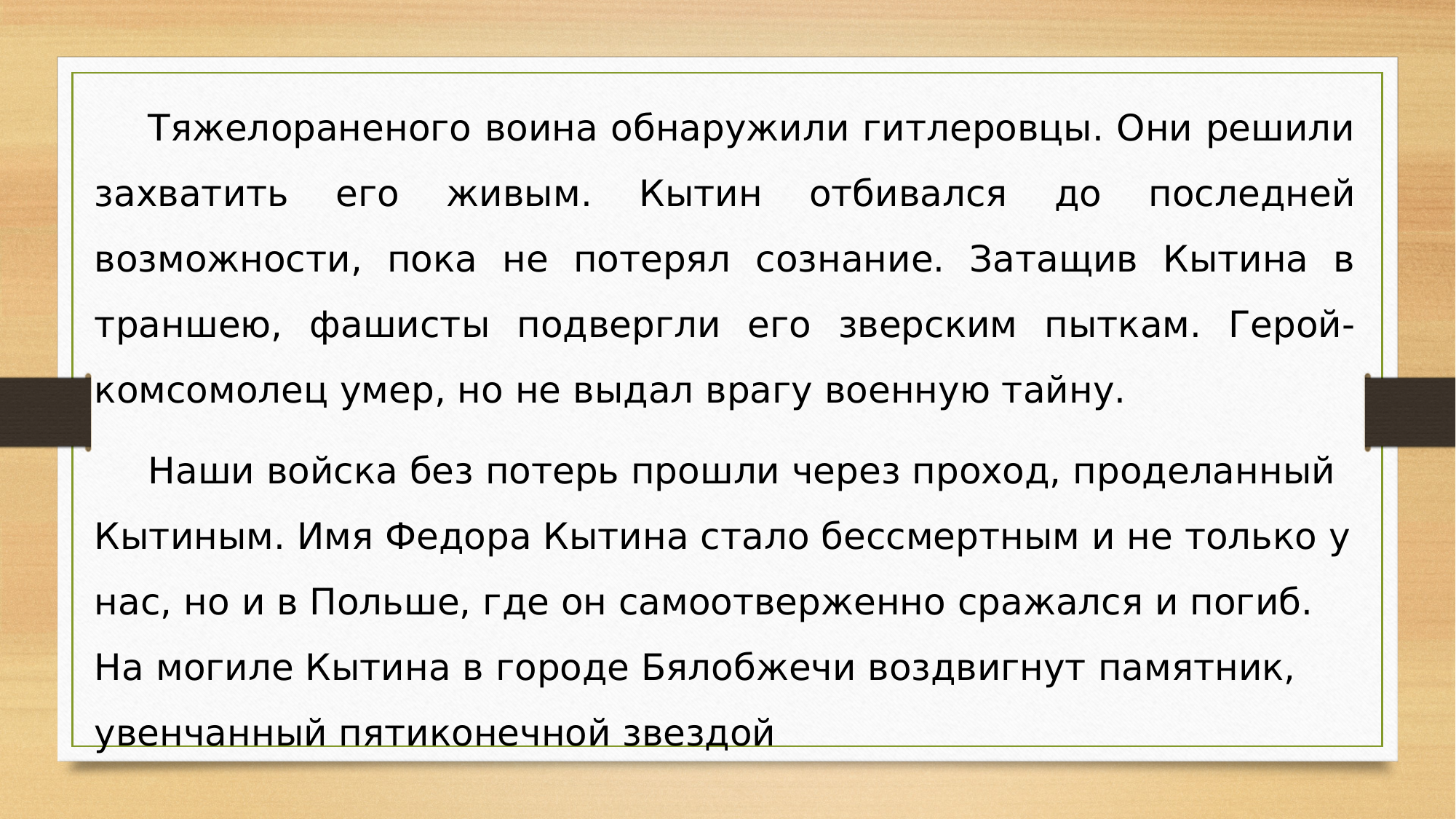

Тяжелораненого воина обнаружили гитлеровцы. Они решили захватить его живым. Кытин отбивался до последней возможности, пока не потерял сознание. Затащив Кытина в траншею, фашисты подвергли его зверским пыткам. Герой-комсомолец умер, но не выдал врагу военную тайну.
Наши войска без потерь прошли через проход, проделанный Кытиным. Имя Федора Кытина стало бессмертным и не только у нас, но и в Польше, где он самоотверженно сражался и погиб. На могиле Кытина в городе Бялобжечи воздвигнут памятник, увенчанный пятиконечной звездой